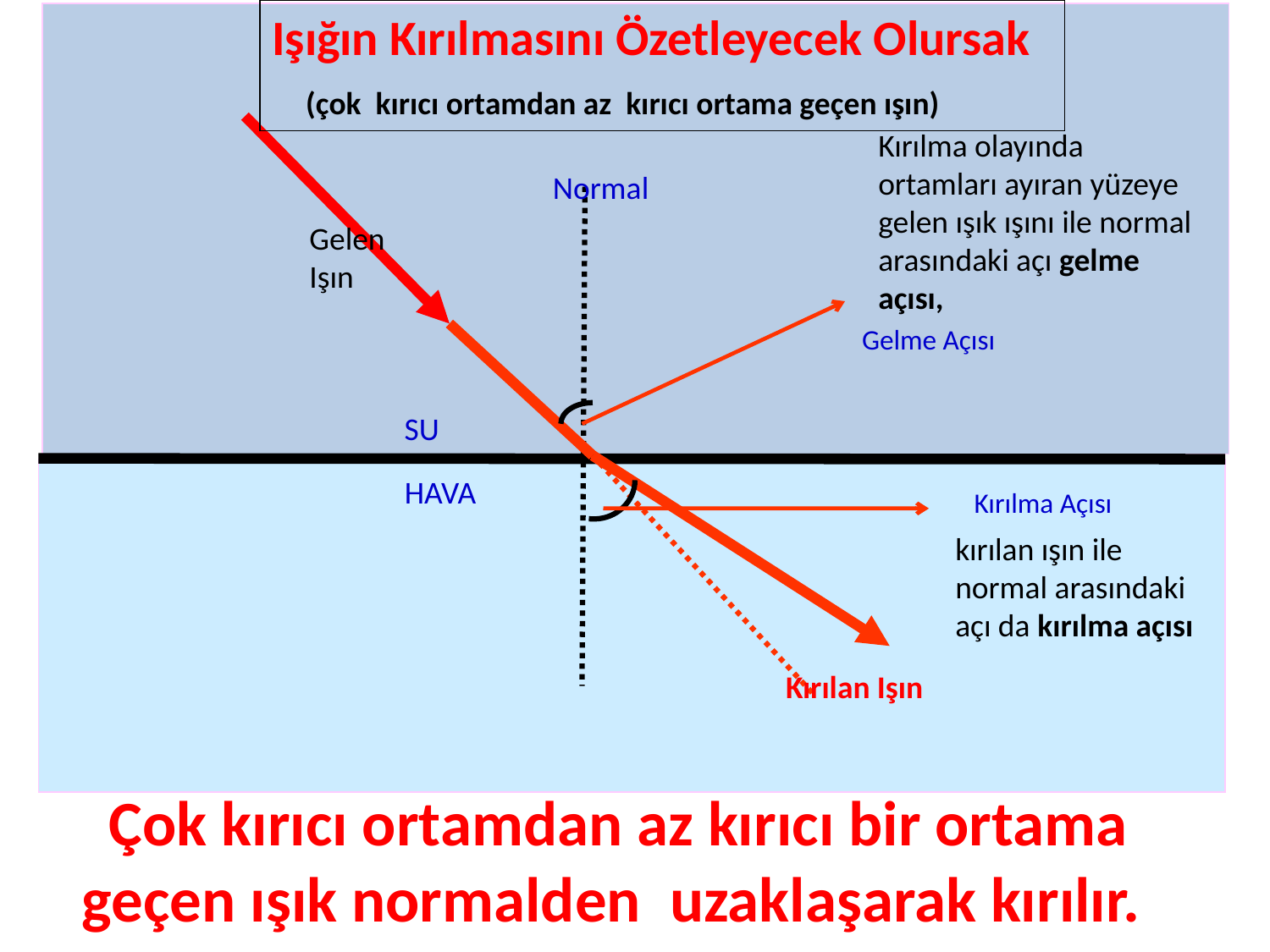

Işığın Kırılmasını Özetleyecek Olursak
   (çok  kırıcı ortamdan az  kırıcı ortama geçen ışın)

Kırılma olayında ortamları ayıran yüzeye gelen ışık ışını ile normal arasındaki açı gelme açısı,
Normal

Gelen
Işın

Gelme Açısı
SU

HAVA
Kırılma Açısı

kırılan ışın ile normal arasındaki açı da kırılma açısı
Kırılan Işın
Çok kırıcı ortamdan az kırıcı bir ortama geçen ışık normalden  uzaklaşarak kırılır.